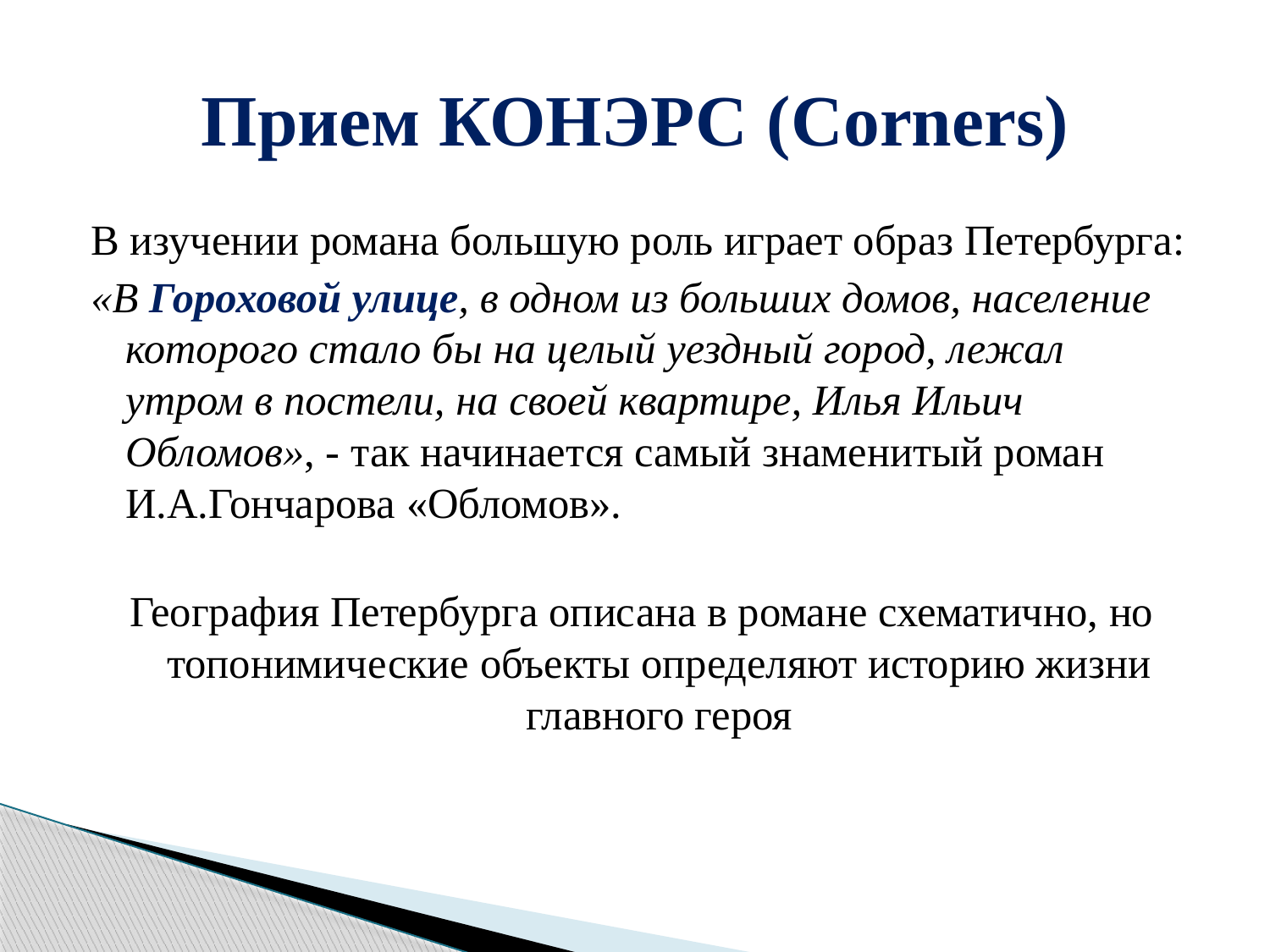

# Прием КОНЭРС (Corners)
В изучении романа большую роль играет образ Петербурга:
«В Гороховой улице, в одном из больших домов, население которого стало бы на целый уездный город, лежал утром в постели, на своей квартире, Илья Ильич Обломов», - так начинается самый знаменитый роман И.А.Гончарова «Обломов».
География Петербурга описана в романе схематично, но топонимические объекты определяют историю жизни главного героя